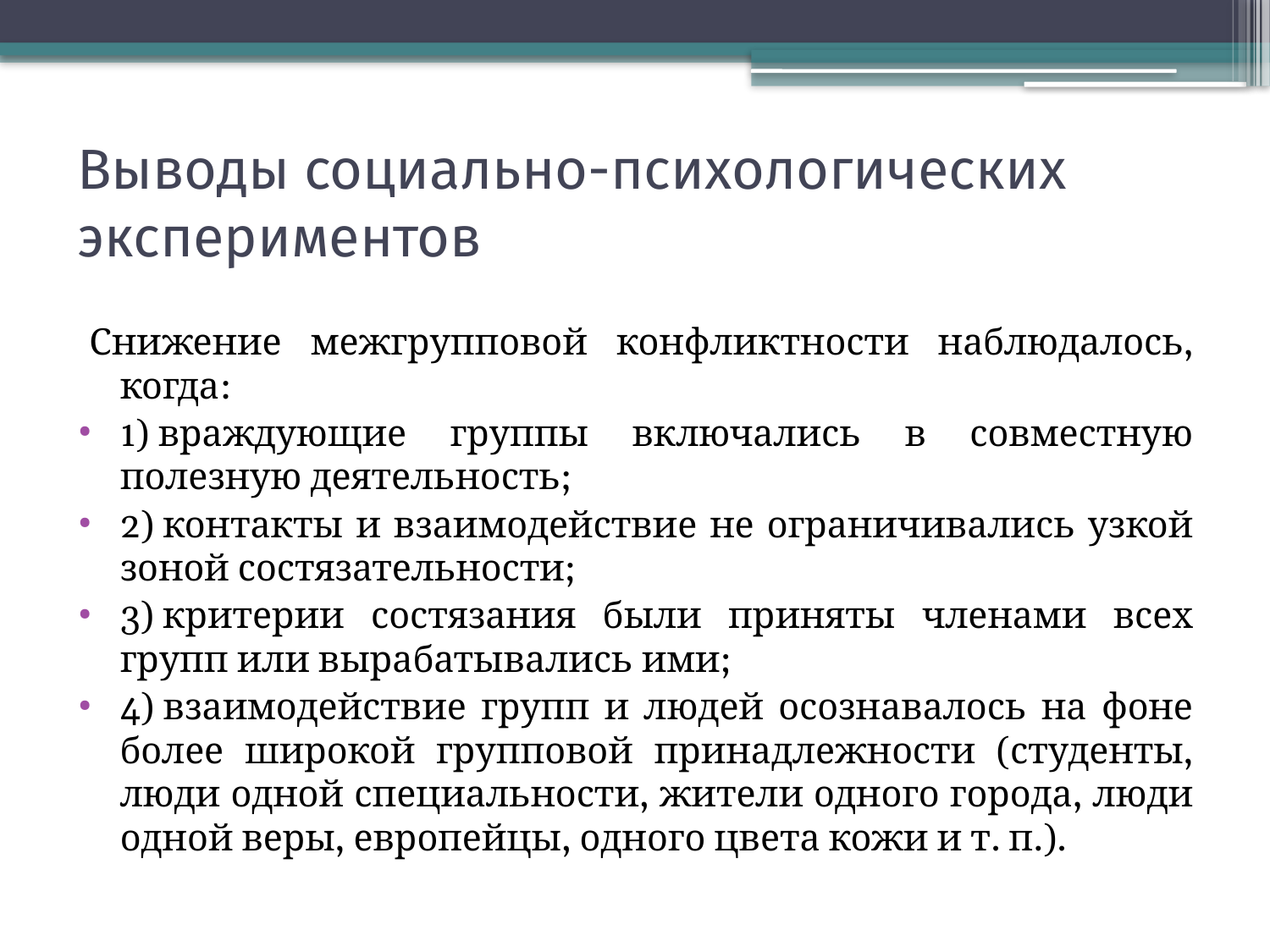

# Выводы социально-психологических экспериментов
Снижение межгрупповой конфликтности наблюдалось, когда:
1) враждующие группы включались в совместную полезную деятельность;
2) контакты и взаимодействие не ограничивались узкой зоной состязательности;
3) критерии состязания были приняты членами всех групп или вырабатывались ими;
4) взаимодействие групп и людей осознавалось на фоне более широкой групповой принадлежности (студенты, люди одной специальности, жители одного города, люди одной веры, европейцы, одного цвета кожи и т. п.).